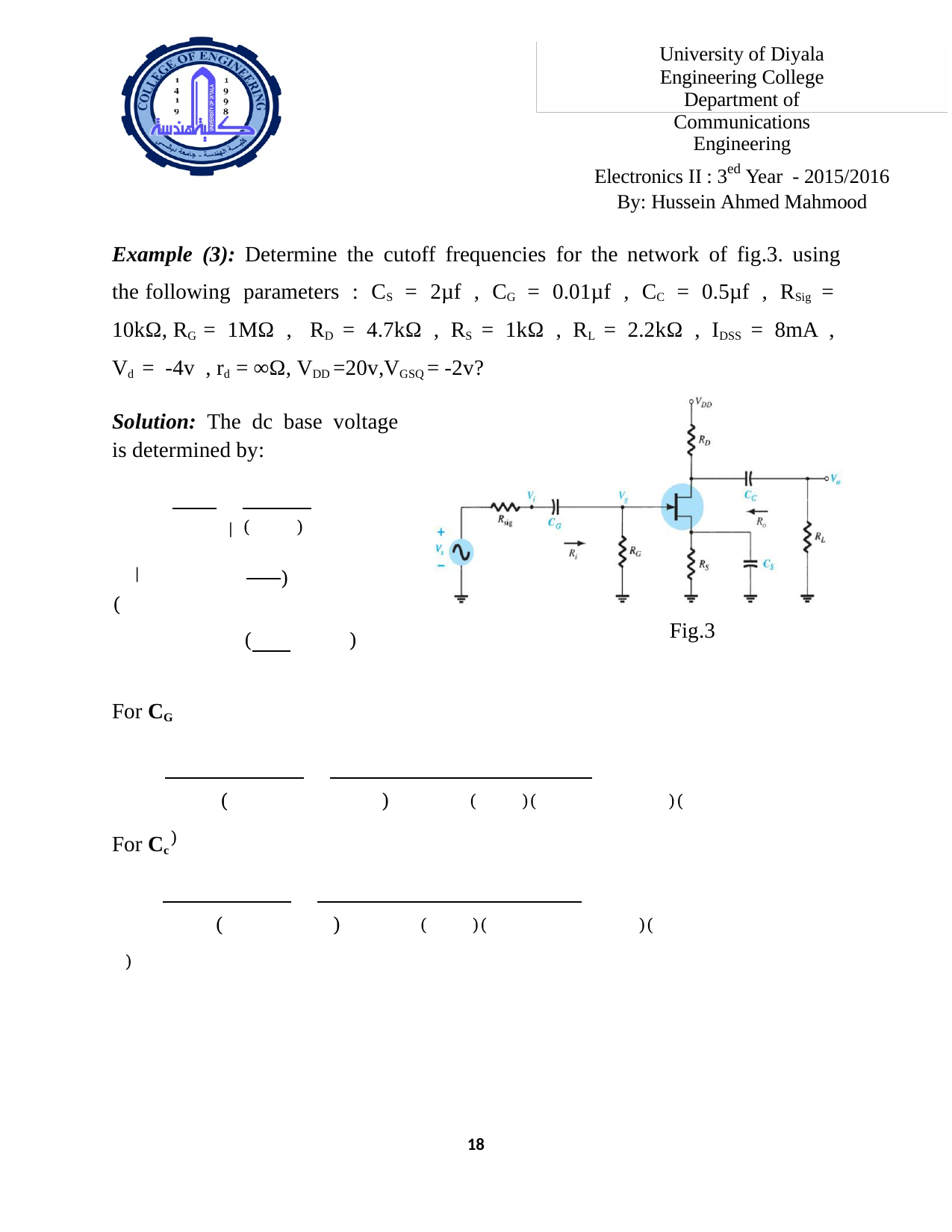

University of Diyala Engineering College
Department of Communications Engineering
Electronics II : 3ed Year  - 2015/2016 By: Hussein Ahmed Mahmood
Example (3): Determine the cutoff frequencies for the network of fig.3. using the following  parameters  :  CS   =  2µf  ,  CG   =  0.01µf  ,  CC   =  0.5µf  ,  RSig  =  10kΩ, RG  =  1MΩ  ,   RD  =  4.7kΩ  ,  RS  =  1kΩ  ,  RL  =  2.2kΩ  ,  IDSS  =  8mA  ,  Vd  =  -4v  , rd  = ∞Ω, VDD =20v,VGSQ = -2v?

Solution:  The  dc  base  voltage  is determined by:

 (   )
         |   |

)
          (

Fig.3

          (       )

For CG

         ( 	    )      (    )(          )(      )

For Cc

         (         )      (    )(             )(     )

18